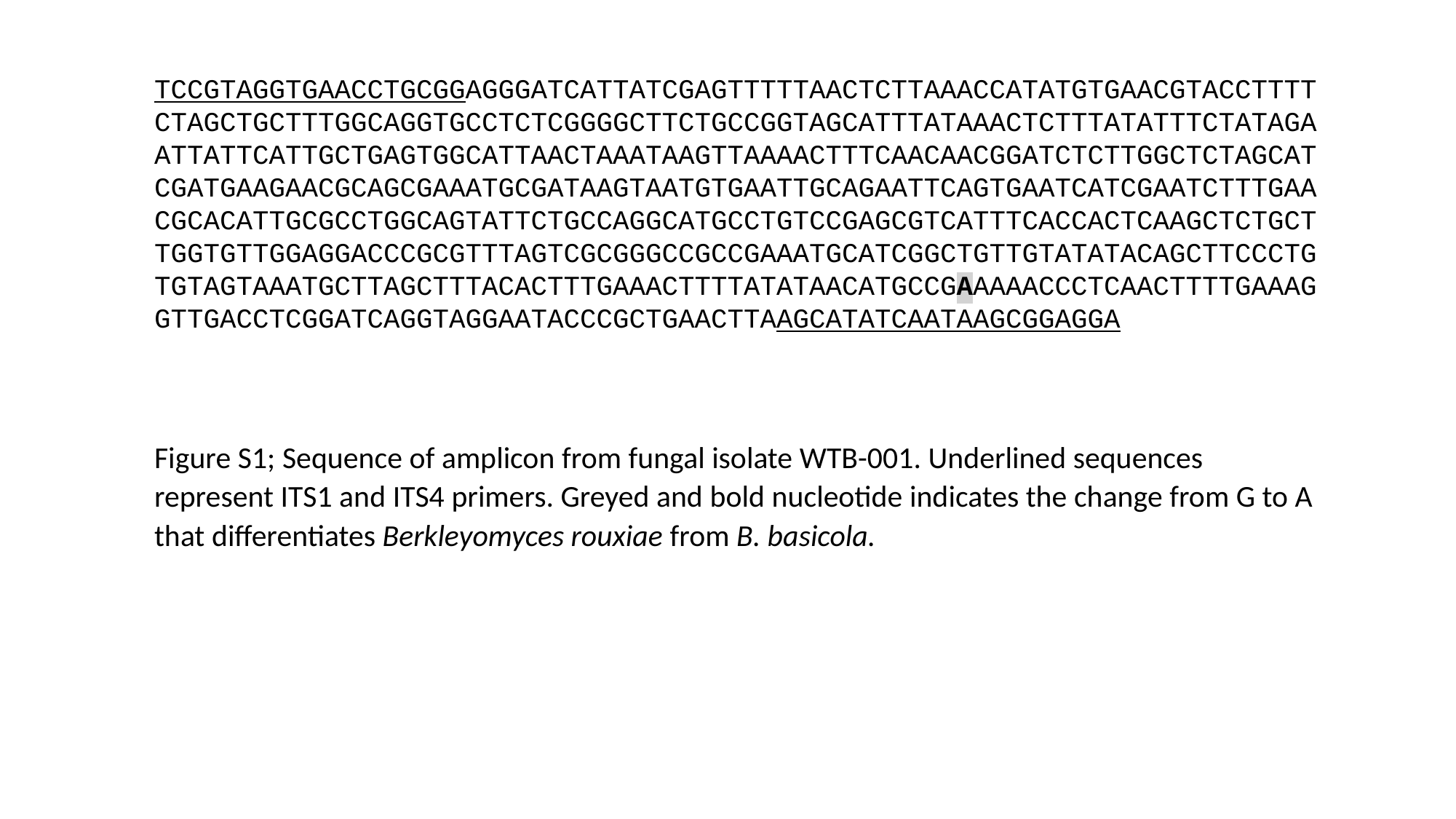

TCCGTAGGTGAACCTGCGGAGGGATCATTATCGAGTTTTTAACTCTTAAACCATATGTGAACGTACCTTTTCTAGCTGCTTTGGCAGGTGCCTCTCGGGGCTTCTGCCGGTAGCATTTATAAACTCTTTATATTTCTATAGAATTATTCATTGCTGAGTGGCATTAACTAAATAAGTTAAAACTTTCAACAACGGATCTCTTGGCTCTAGCATCGATGAAGAACGCAGCGAAATGCGATAAGTAATGTGAATTGCAGAATTCAGTGAATCATCGAATCTTTGAACGCACATTGCGCCTGGCAGTATTCTGCCAGGCATGCCTGTCCGAGCGTCATTTCACCACTCAAGCTCTGCTTGGTGTTGGAGGACCCGCGTTTAGTCGCGGGCCGCCGAAATGCATCGGCTGTTGTATATACAGCTTCCCTGTGTAGTAAATGCTTAGCTTTACACTTTGAAACTTTTATATAACATGCCGAAAAACCCTCAACTTTTGAAAGGTTGACCTCGGATCAGGTAGGAATACCCGCTGAACTTAAGCATATCAATAAGCGGAGGA

Figure S1; Sequence of amplicon from fungal isolate WTB-001. Underlined sequences represent ITS1 and ITS4 primers. Greyed and bold nucleotide indicates the change from G to A that differentiates Berkleyomyces rouxiae from B. basicola.